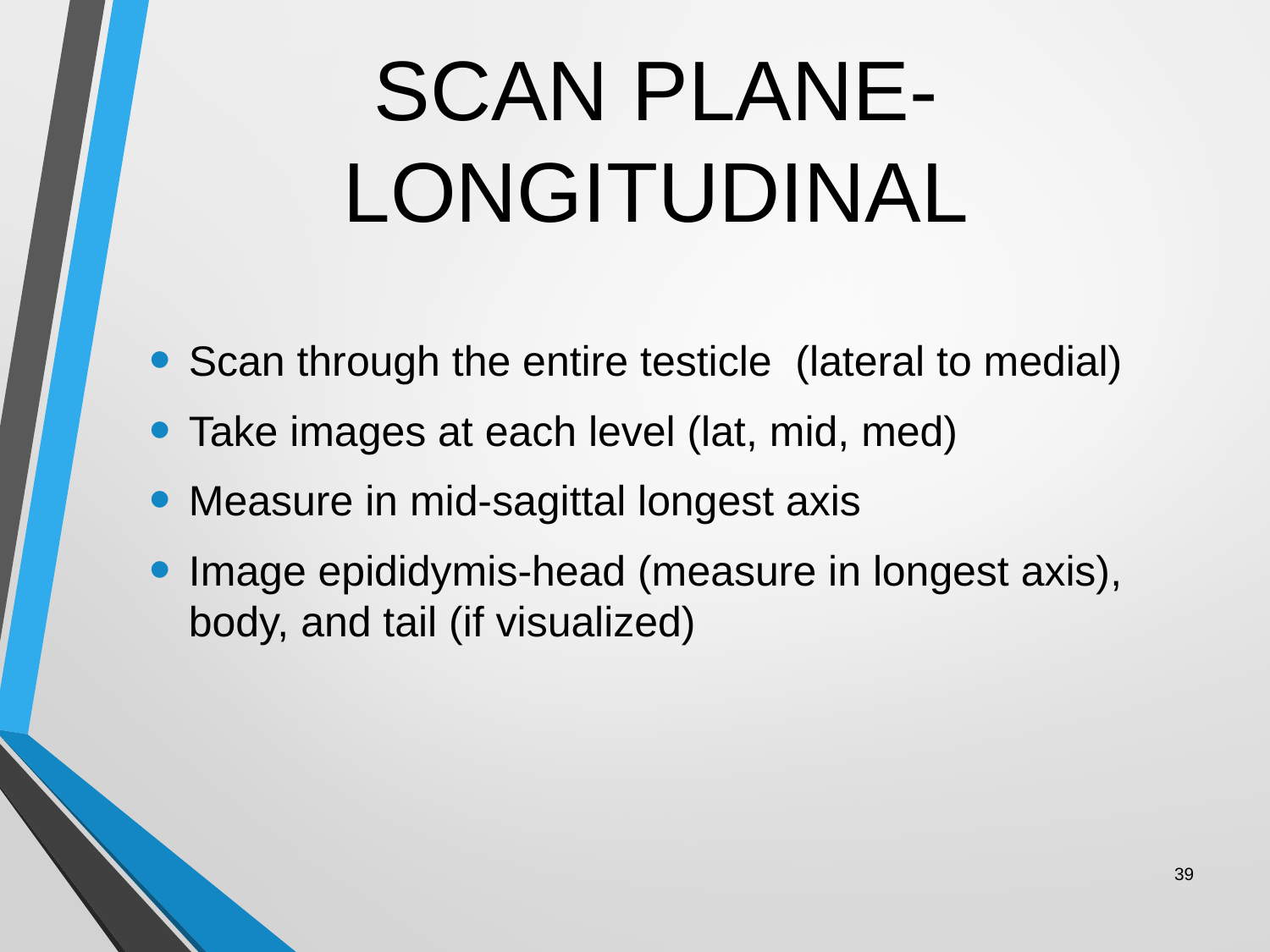

# SCAN PLANE-LONGITUDINAL
Scan through the entire testicle  (lateral to medial)
Take images at each level (lat, mid, med)
Measure in mid-sagittal longest axis
Image epididymis-head (measure in longest axis), body, and tail (if visualized)

39